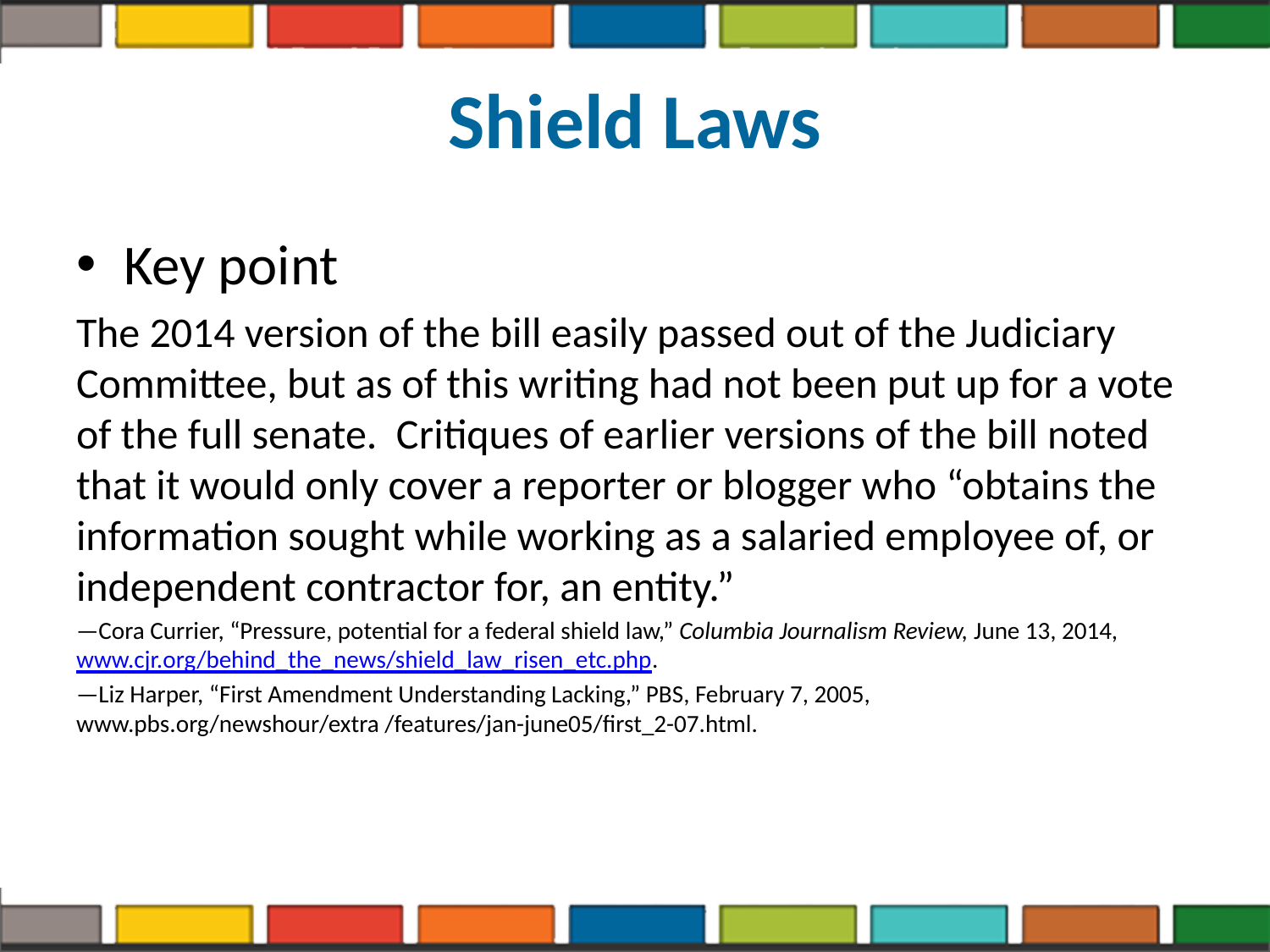

# Shield Laws
Key point
The 2014 version of the bill easily passed out of the Judiciary Committee, but as of this writing had not been put up for a vote of the full senate.  Critiques of earlier versions of the bill noted that it would only cover a reporter or blogger who “obtains the information sought while working as a salaried employee of, or independent contractor for, an entity.”
—Cora Currier, “Pressure, potential for a federal shield law,” Columbia Journalism Review, June 13, 2014, www.cjr.org/behind_the_news/shield_law_risen_etc.php.
—Liz Harper, “First Amendment Understanding Lacking,” PBS, February 7, 2005, www.pbs.org/newshour/extra /features/jan-june05/first_2-07.html.